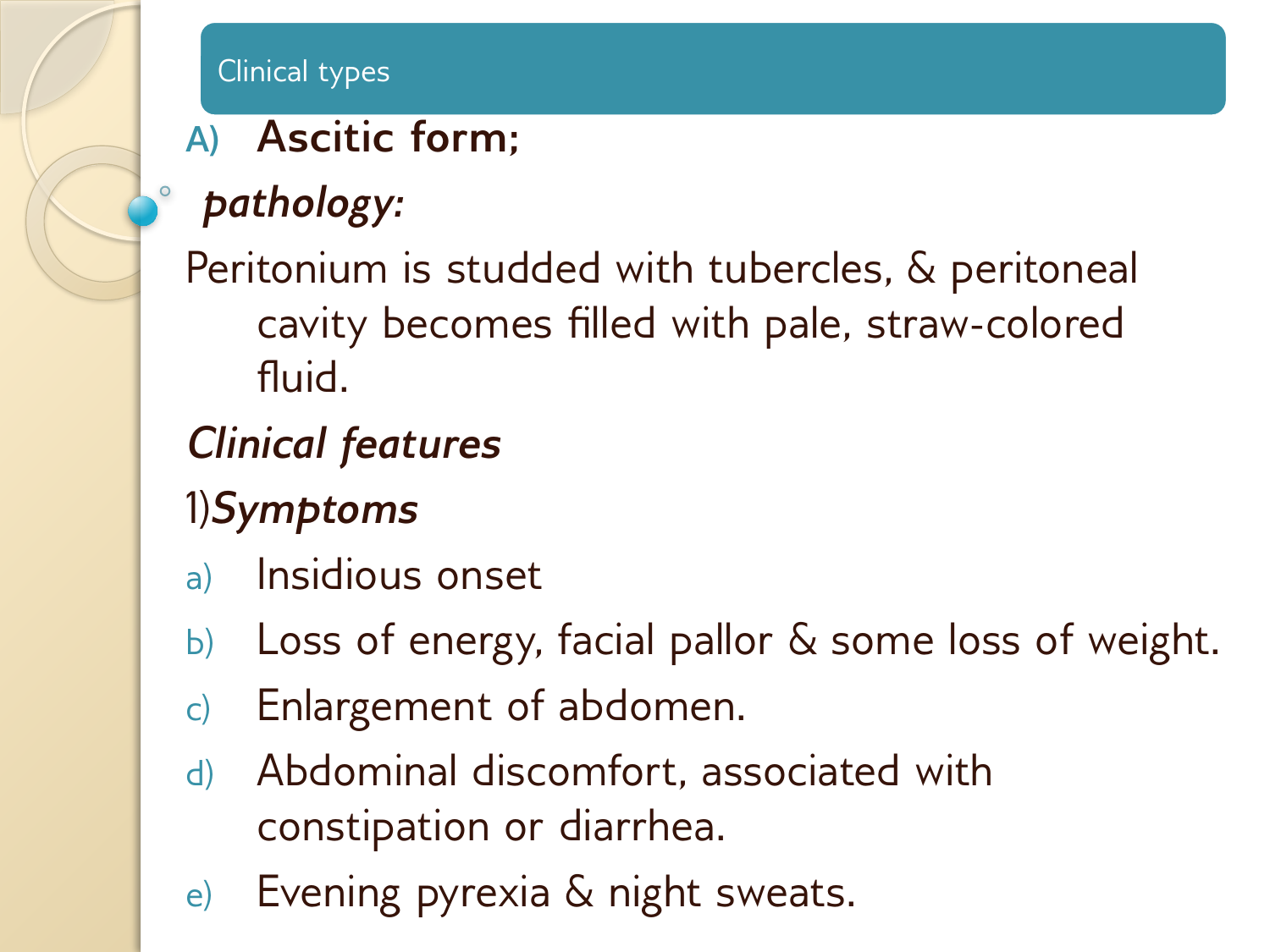

Clinical types
Ascitic form;
 pathology:
Peritonium is studded with tubercles, & peritoneal cavity becomes filled with pale, straw-colored fluid.
Clinical features
1)Symptoms
Insidious onset
Loss of energy, facial pallor & some loss of weight.
Enlargement of abdomen.
Abdominal discomfort, associated with constipation or diarrhea.
Evening pyrexia & night sweats.